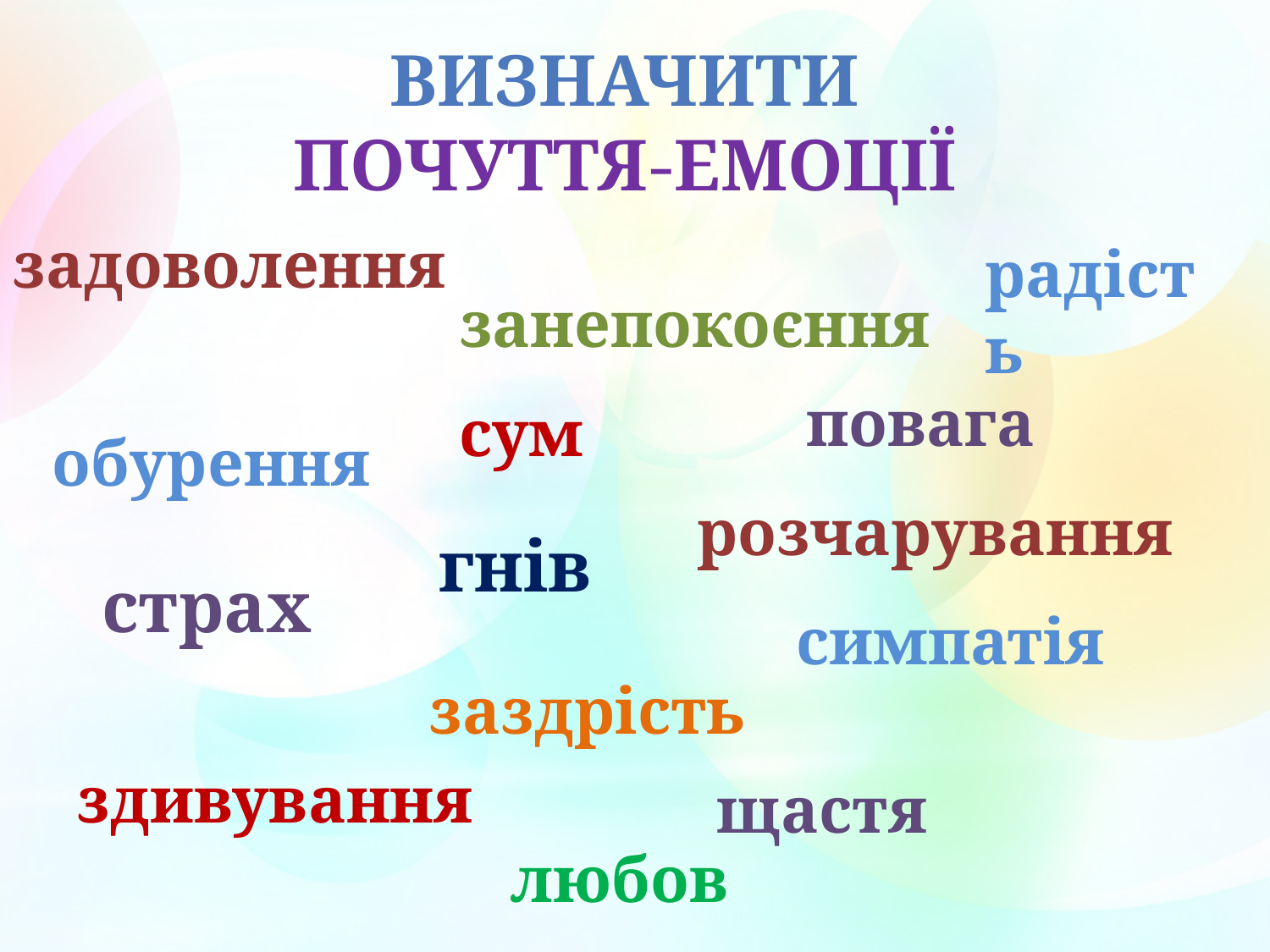

Визначити
Почуття-емоції
задоволення
радість
занепокоєння
повага
сум
обурення
розчарування
гнів
страх
симпатія
заздрість
здивування
щастя
любов